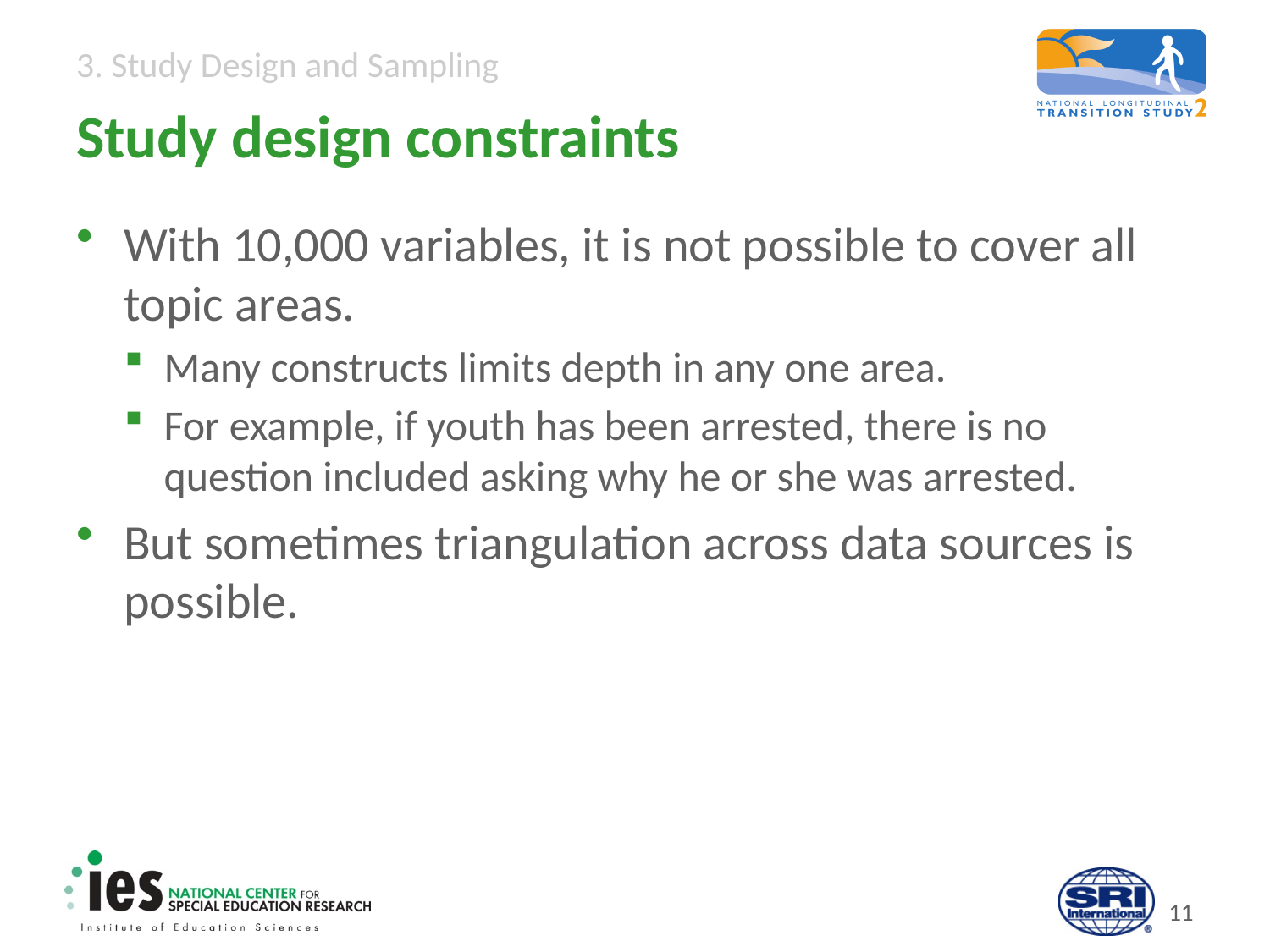

# Study design constraints
With 10,000 variables, it is not possible to cover all topic areas.
Many constructs limits depth in any one area.
For example, if youth has been arrested, there is no question included asking why he or she was arrested.
But sometimes triangulation across data sources is possible.
11